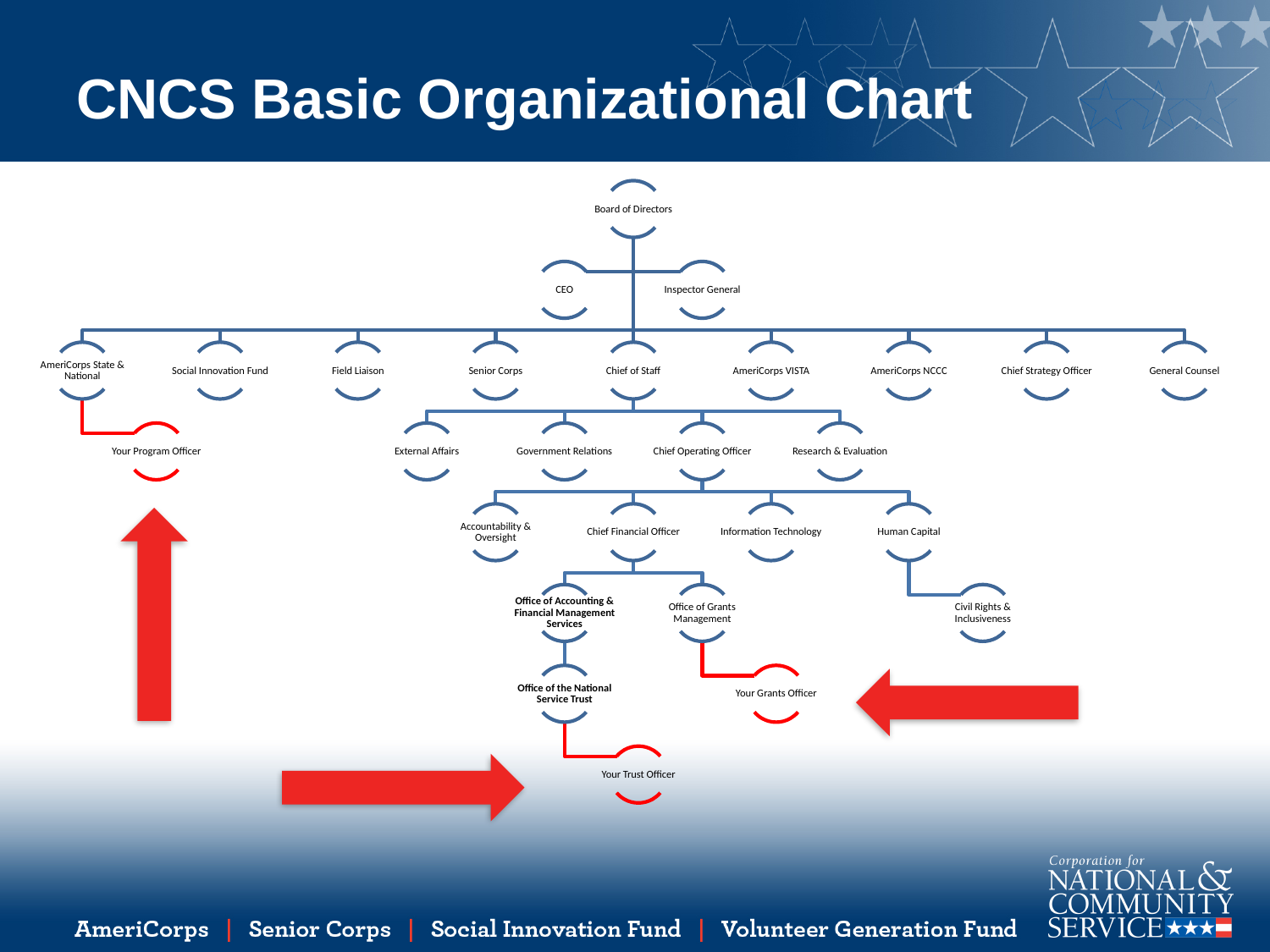

Board of Directors
AmeriCorps State & National
Your Program Officer
Social Innovation Fund
Field Liaison
Senior Corps
Chief of Staff
External Affairs
Government Relations
Chief Operating Officer
Accountability & Oversight
Chief Financial Officer
Office of Accounting & Financial Management Services
Office of the National Service Trust
Your Trust Officer
Office of Grants Management
Your Grants Officer
Information Technology
Human Capital
Civil Rights & Inclusiveness
Research & Evaluation
AmeriCorps VISTA
AmeriCorps NCCC
Chief Strategy Officer
General Counsel
CEO
Inspector General
# CNCS Basic Organizational Chart